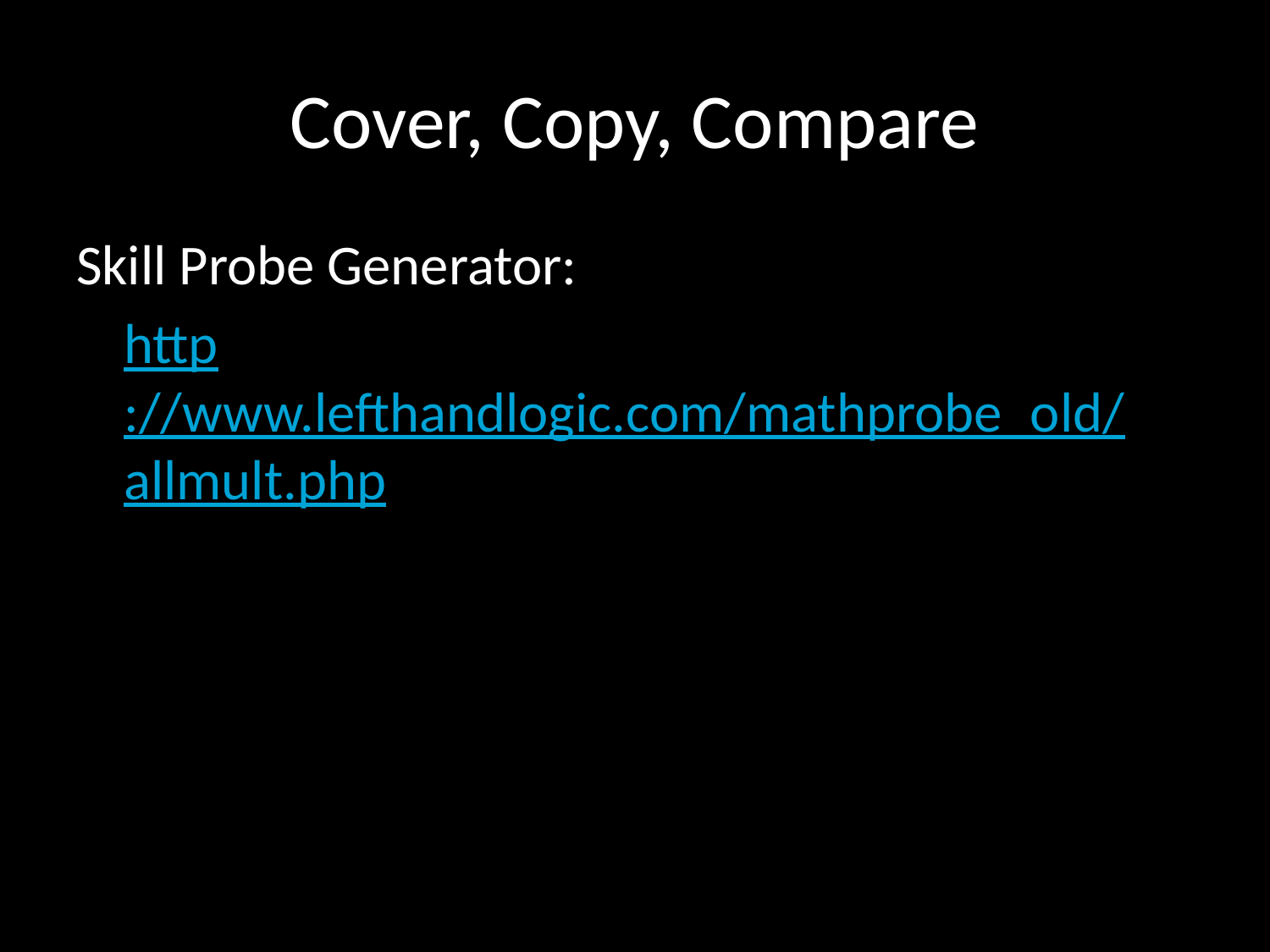

# Cover, Copy, Compare
Skill Probe Generator:
	http://www.lefthandlogic.com/mathprobe_old/allmult.php